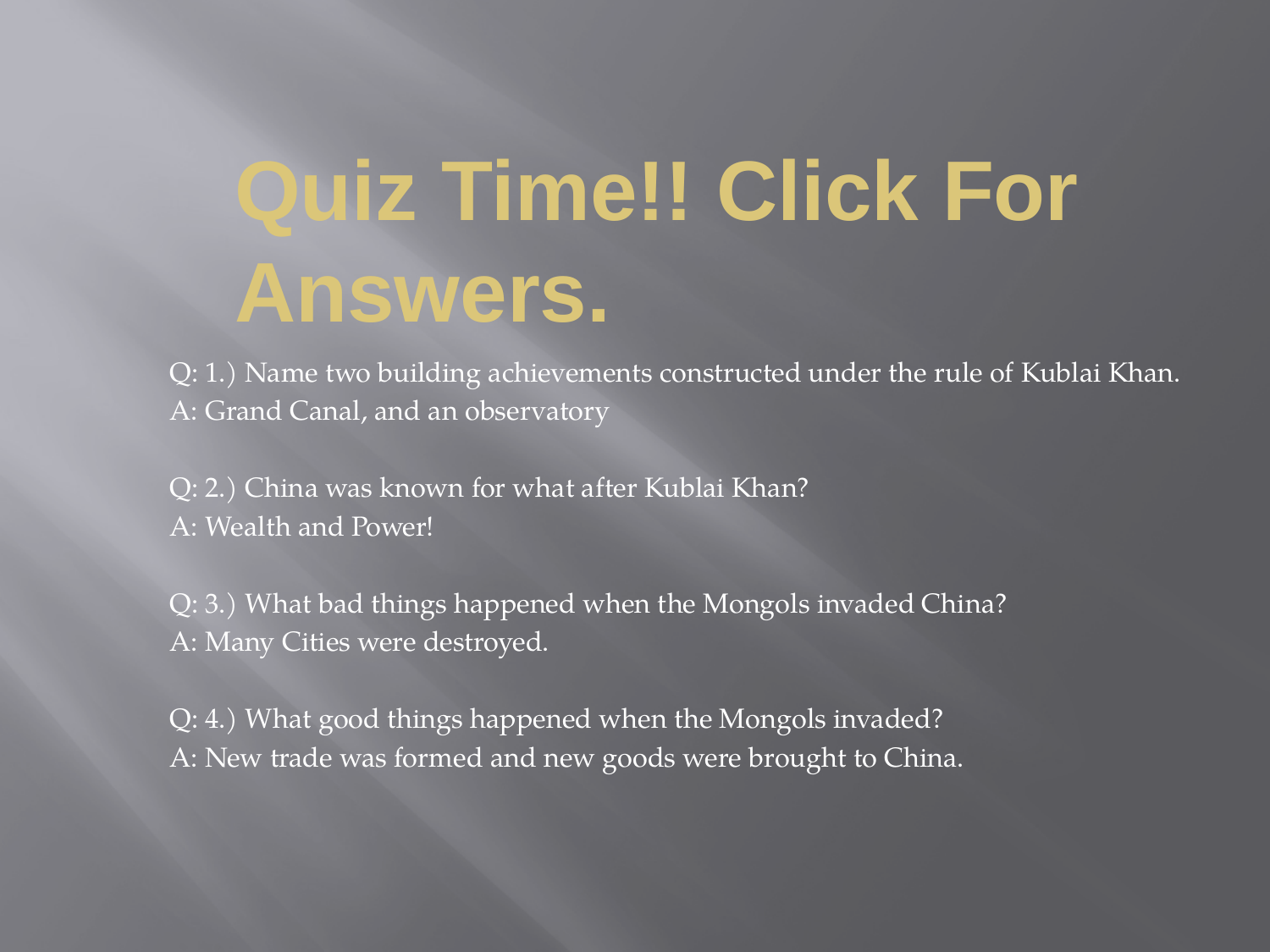

# Quiz Time!! Click For Answers.
Q: 1.) Name two building achievements constructed under the rule of Kublai Khan.
A: Grand Canal, and an observatory

Q: 2.) China was known for what after Kublai Khan?
A: Wealth and Power!

Q: 3.) What bad things happened when the Mongols invaded China?
A: Many Cities were destroyed.

Q: 4.) What good things happened when the Mongols invaded?
A: New trade was formed and new goods were brought to China.